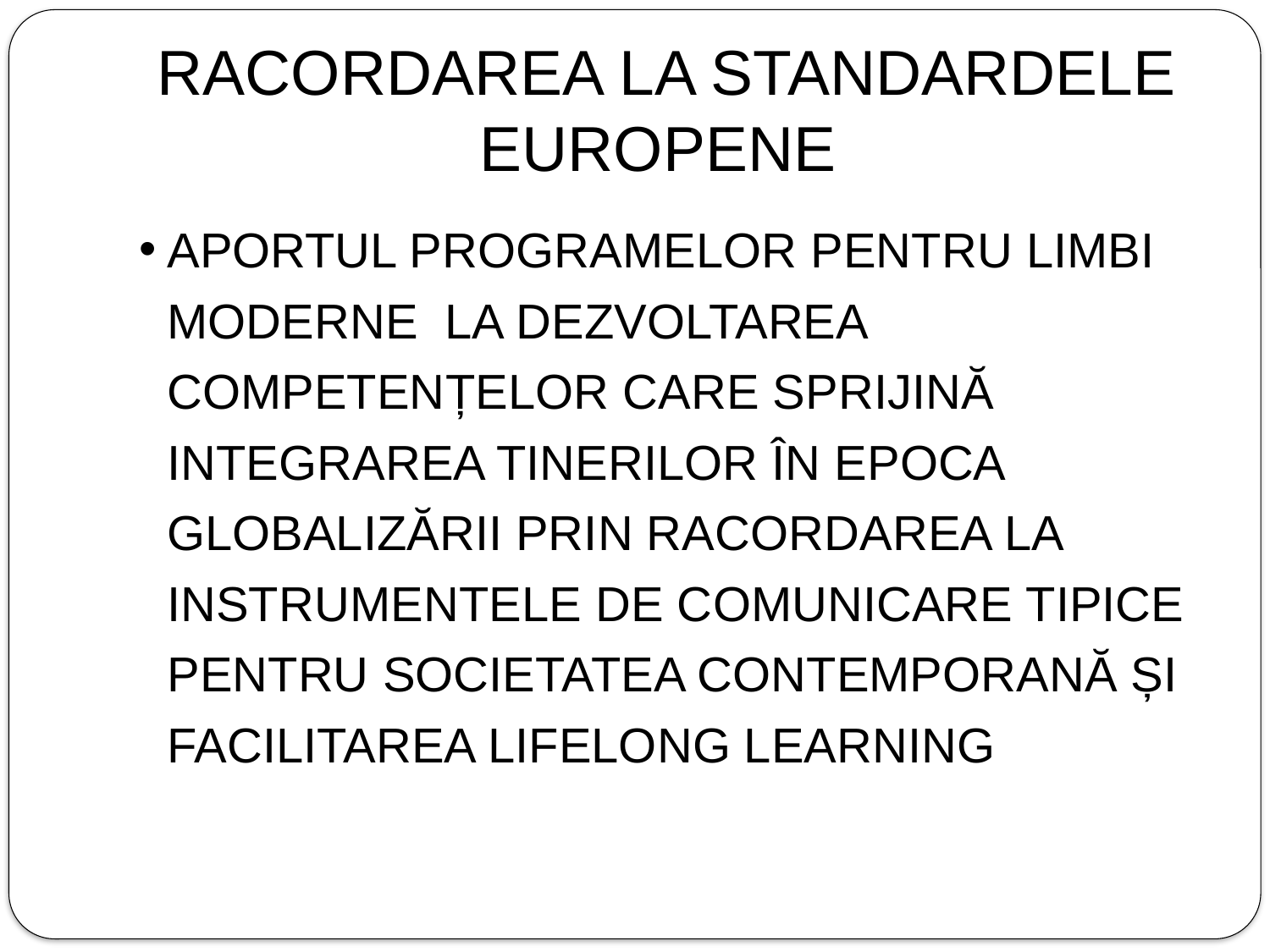

# Racordarea la standardele europene
Aportul programelor pentru limbi moderne  la dezvoltarea Competențelor care sprijină integrarea tinerilor în epoca globalizării prin racordarea la instrumentele de comunicare tipice pentru societatea contemporană și facilitarea lifelong learning